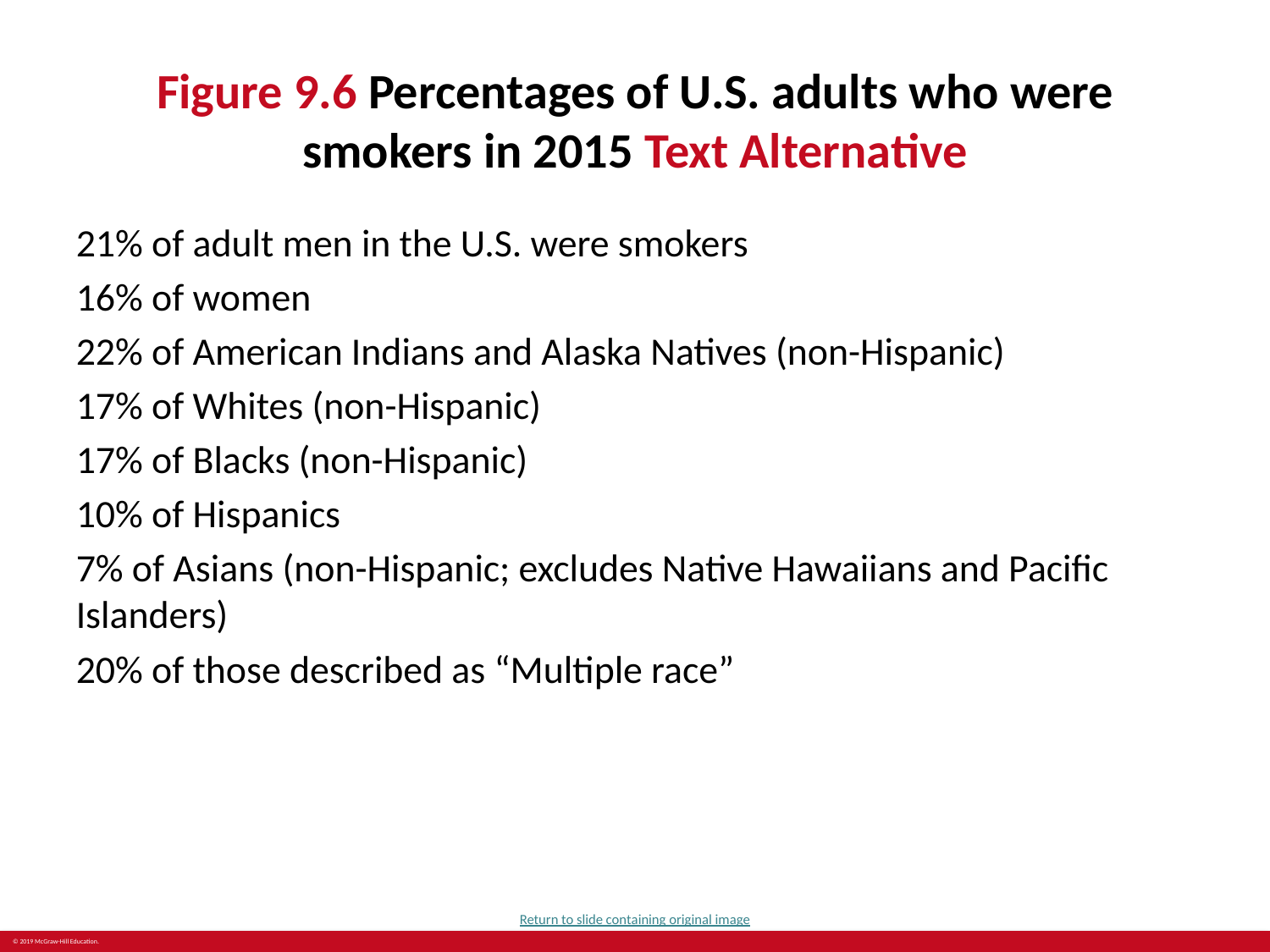

# Figure 9.6 Percentages of U.S. adults who were smokers in 2015 Text Alternative
21% of adult men in the U.S. were smokers
16% of women
22% of American Indians and Alaska Natives (non-Hispanic)
17% of Whites (non-Hispanic)
17% of Blacks (non-Hispanic)
10% of Hispanics
7% of Asians (non-Hispanic; excludes Native Hawaiians and Pacific Islanders)
20% of those described as “Multiple race”
Return to slide containing original image